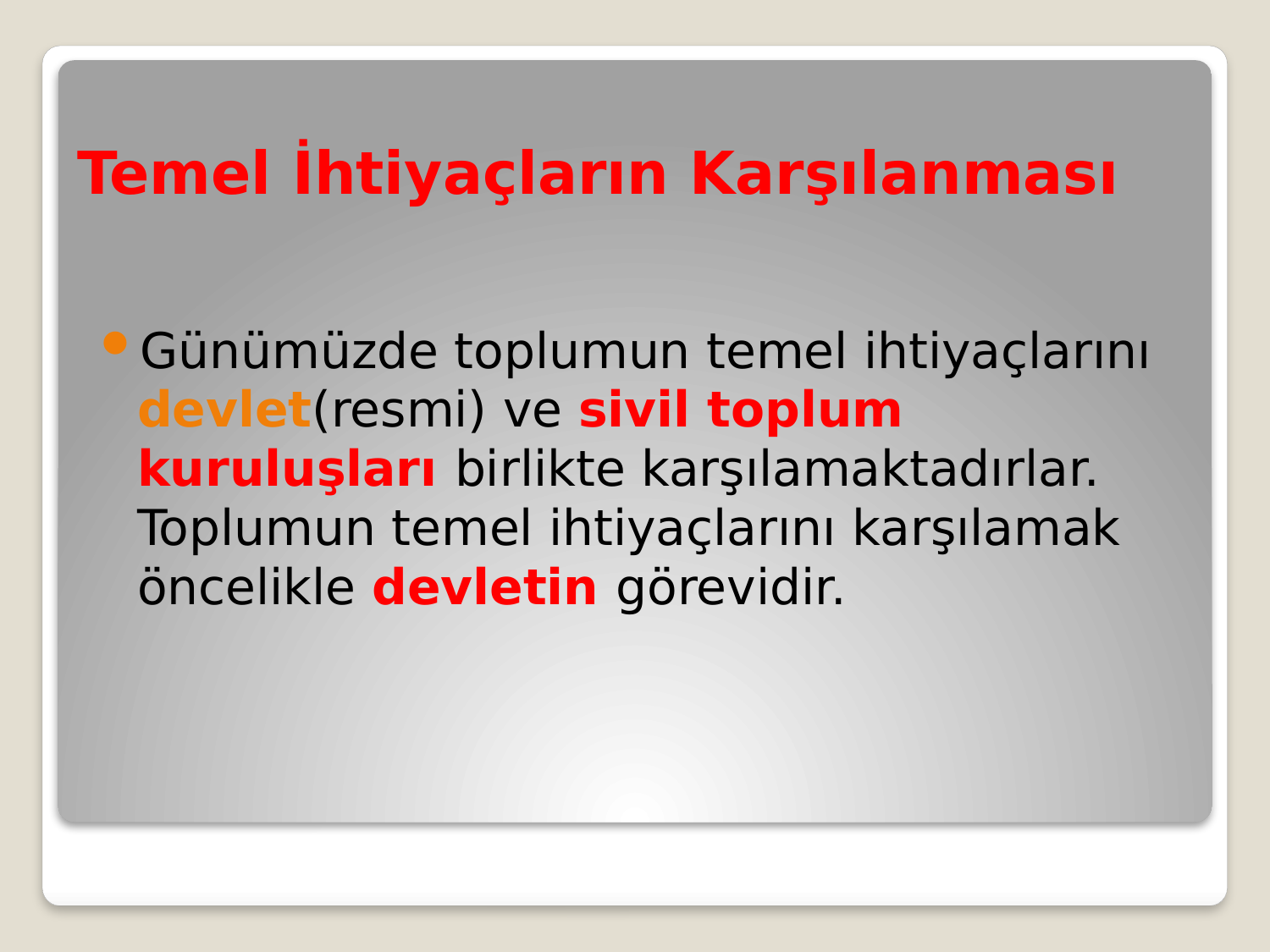

# Temel İhtiyaçların Karşılanması
Günümüzde toplumun temel ihtiyaçlarını devlet(resmi) ve sivil toplum kuruluşları birlikte karşılamaktadırlar. Toplumun temel ihtiyaçlarını karşılamak öncelikle devletin görevidir.